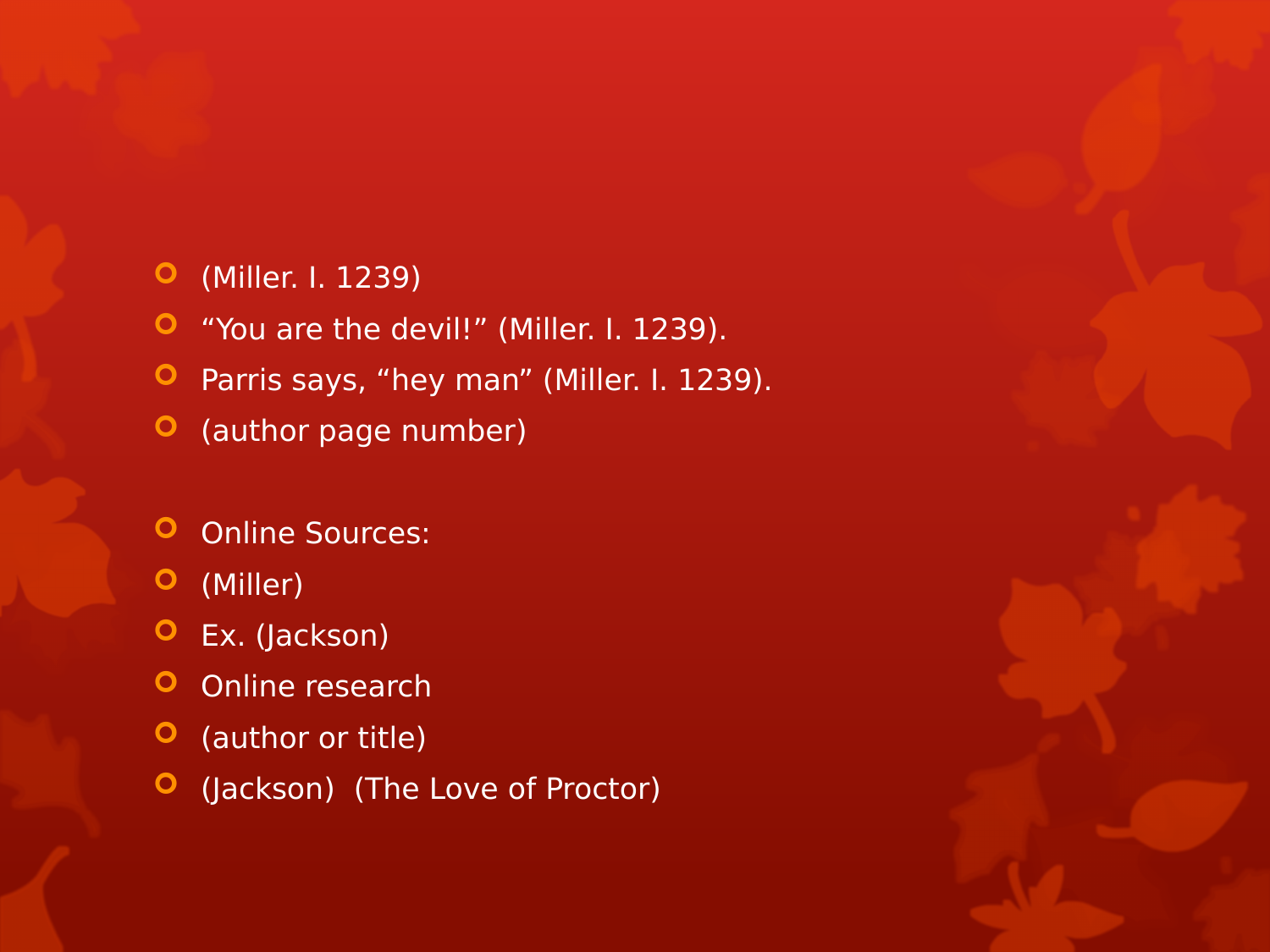

#
(Miller. I. 1239)
“You are the devil!” (Miller. I. 1239).
Parris says, “hey man” (Miller. I. 1239).
(author page number)

Online Sources:
(Miller)
Ex. (Jackson)
Online research
(author or title)
(Jackson)  (The Love of Proctor)